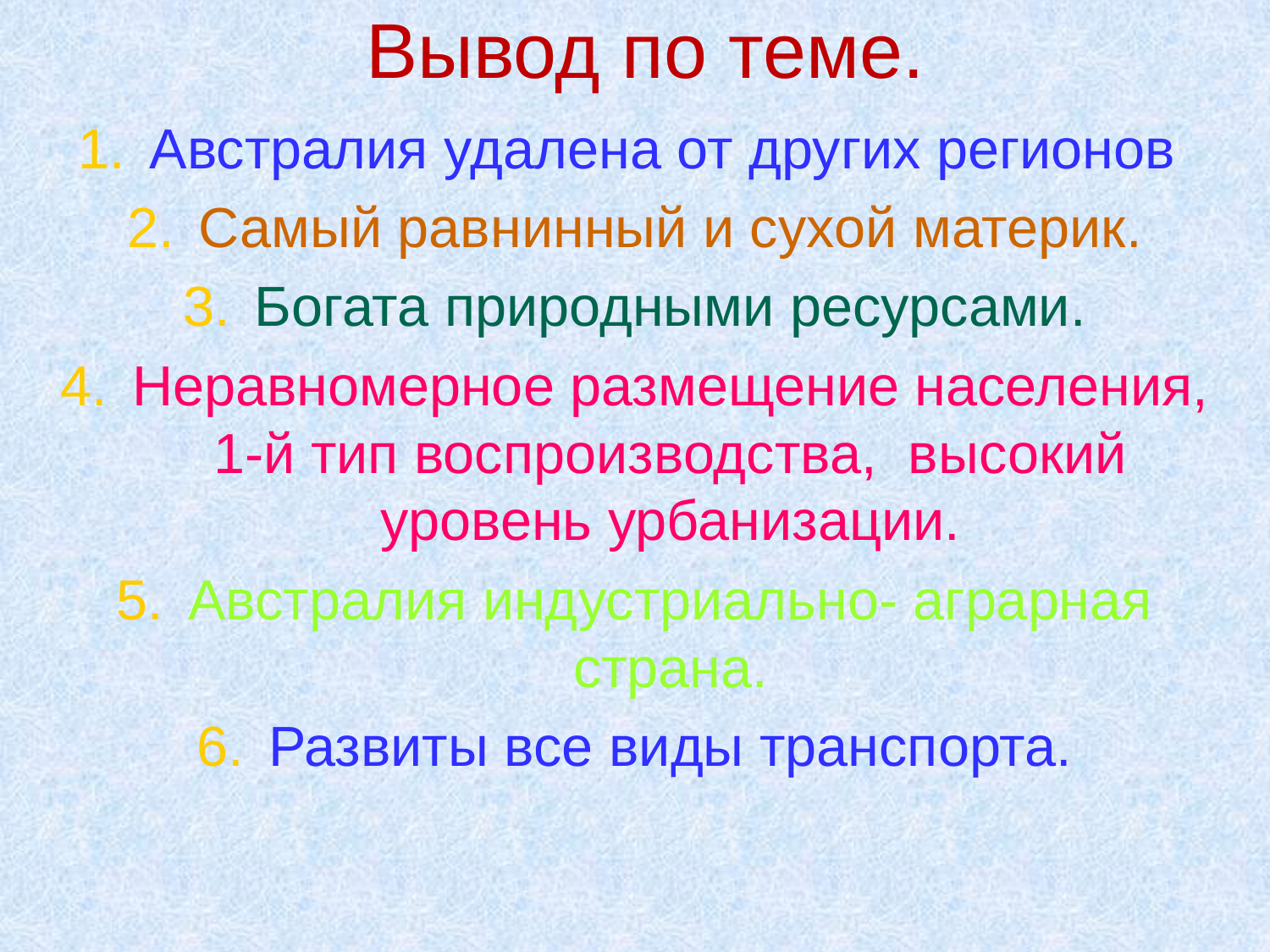

# Вывод по теме.
Австралия удалена от других регионов
Самый равнинный и сухой материк.
Богата природными ресурсами.
Неравномерное размещение населения, 1-й тип воспроизводства,  высокий уровень урбанизации.
Австралия индустриально- аграрная страна.
Развиты все виды транспорта.